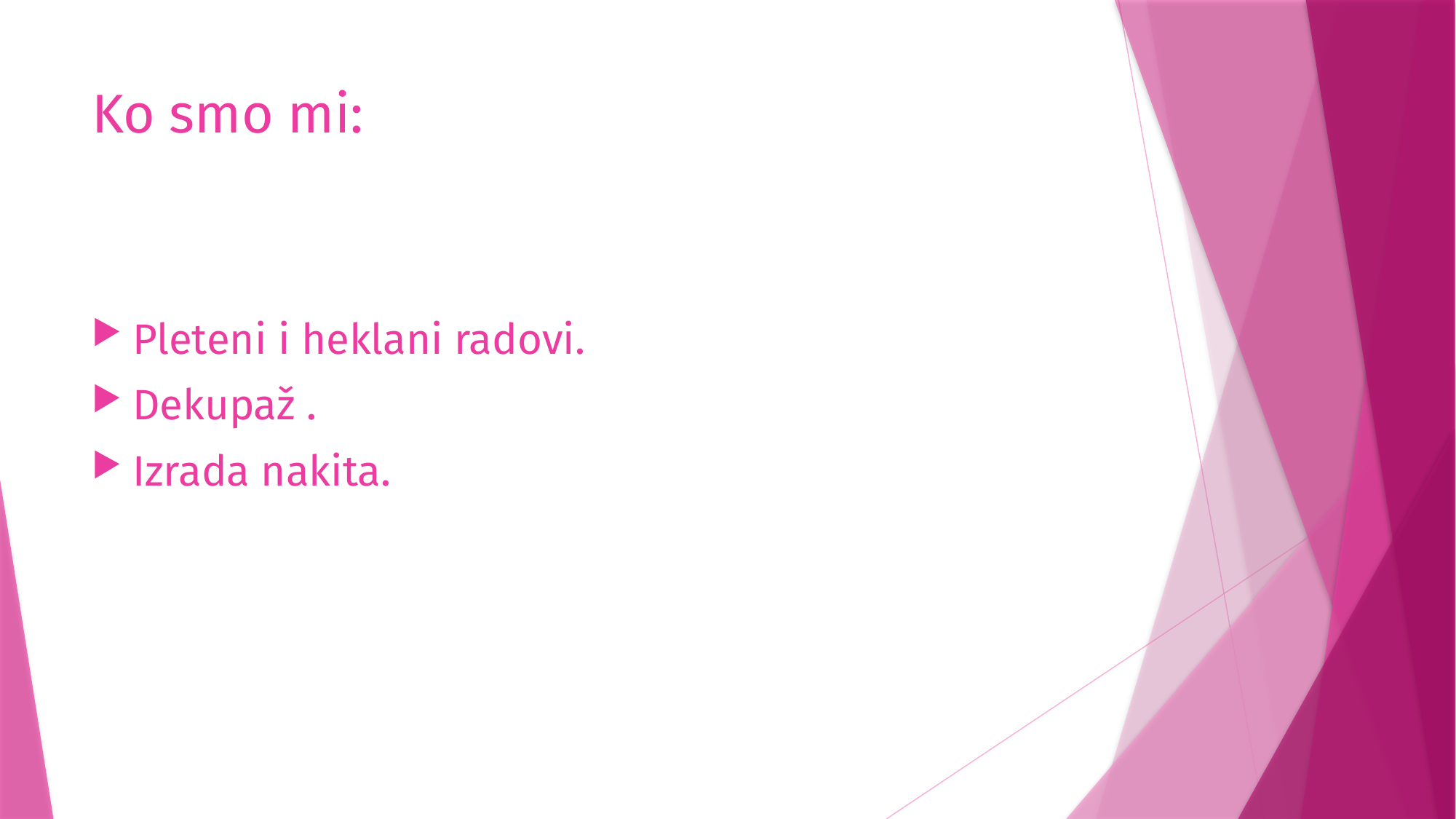

# Ko smo mi:

Pleteni i heklani radovi.
Dekupaž .
Izrada nakita.